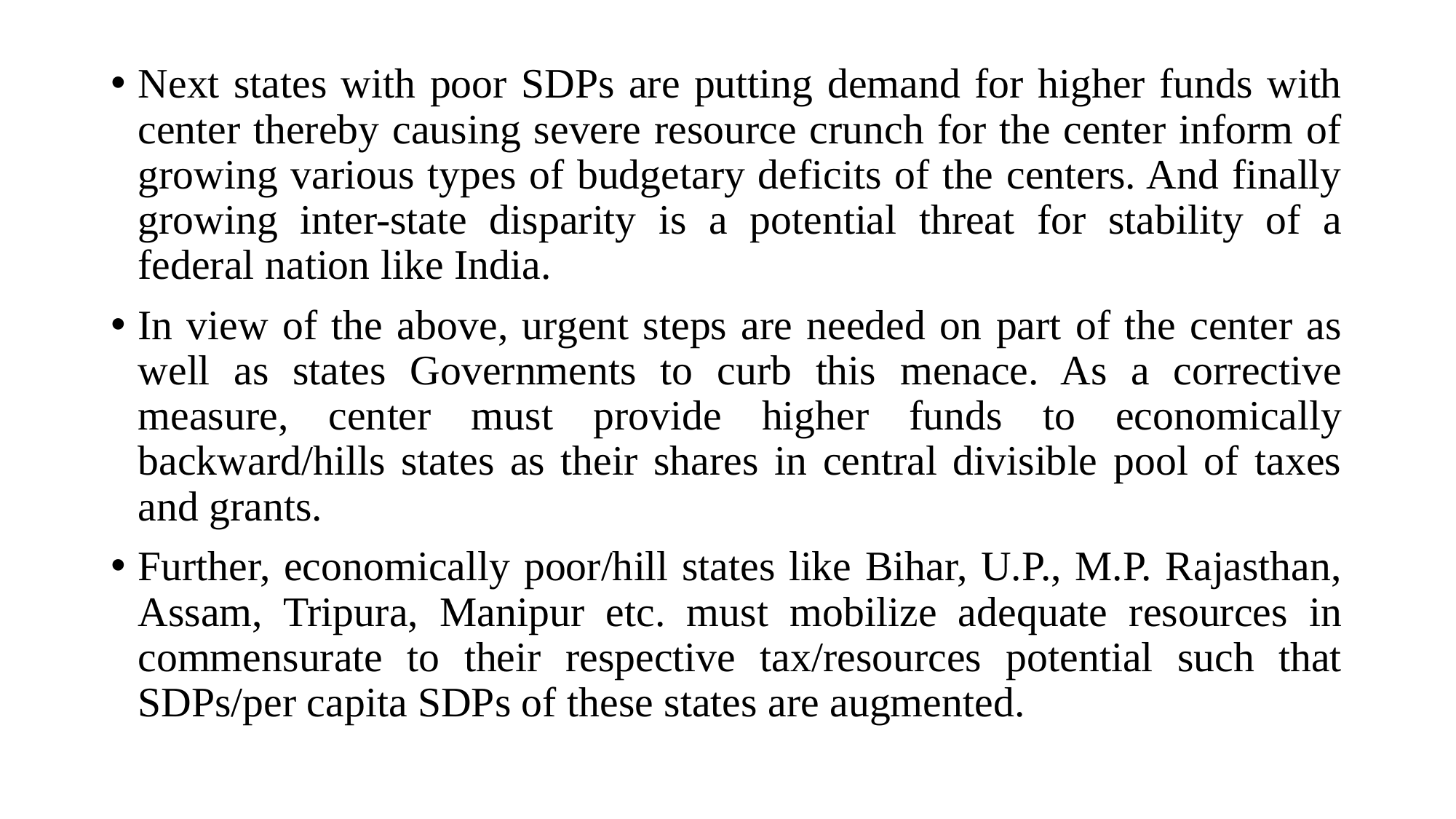

Next states with poor SDPs are putting demand for higher funds with center thereby causing severe resource crunch for the center inform of growing various types of budgetary deficits of the centers. And finally growing inter-state disparity is a potential threat for stability of a federal nation like India.
In view of the above, urgent steps are needed on part of the center as well as states Governments to curb this menace. As a corrective measure, center must provide higher funds to economically backward/hills states as their shares in central divisible pool of taxes and grants.
Further, economically poor/hill states like Bihar, U.P., M.P. Rajasthan, Assam, Tripura, Manipur etc. must mobilize adequate resources in commensurate to their respective tax/resources potential such that SDPs/per capita SDPs of these states are augmented.